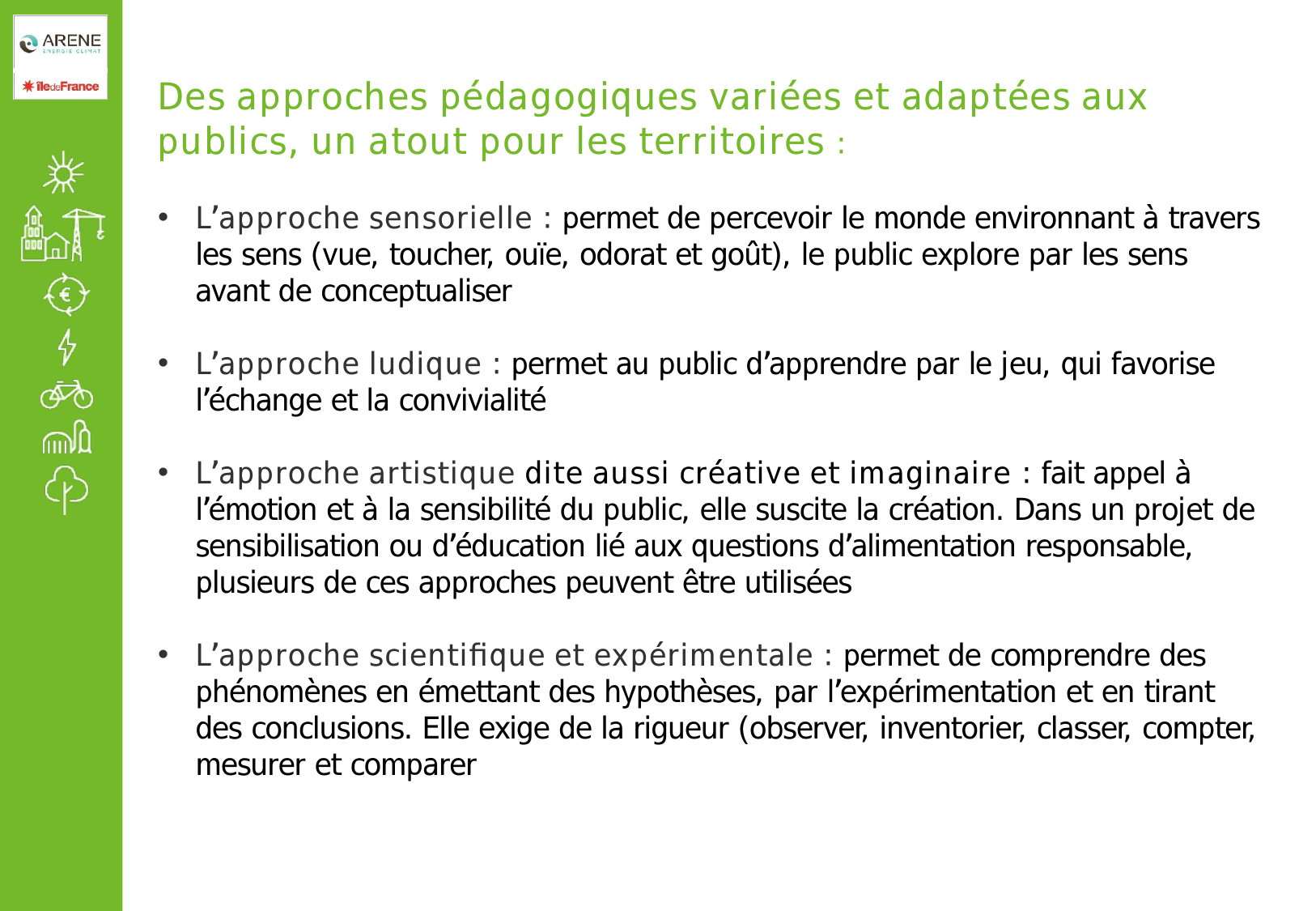

Des approches pédagogiques variées et adaptées aux publics, un atout pour les territoires :

L’approche sensorielle : permet de percevoir le monde environnant à travers les sens (vue, toucher, ouïe, odorat et goût), le public explore par les sens avant de conceptualiser

L’approche ludique : permet au public d’apprendre par le jeu, qui favorise l’échange et la convivialité

L’approche artistique dite aussi créative et imaginaire : fait appel à l’émotion et à la sensibilité du public, elle suscite la création. Dans un projet de sensibilisation ou d’éducation lié aux questions d’alimentation responsable, plusieurs de ces approches peuvent être utilisées

L’approche scientifique et expérimentale : permet de comprendre des phénomènes en émettant des hypothèses, par l’expérimentation et en tirant des conclusions. Elle exige de la rigueur (observer, inventorier, classer, compter, mesurer et comparer